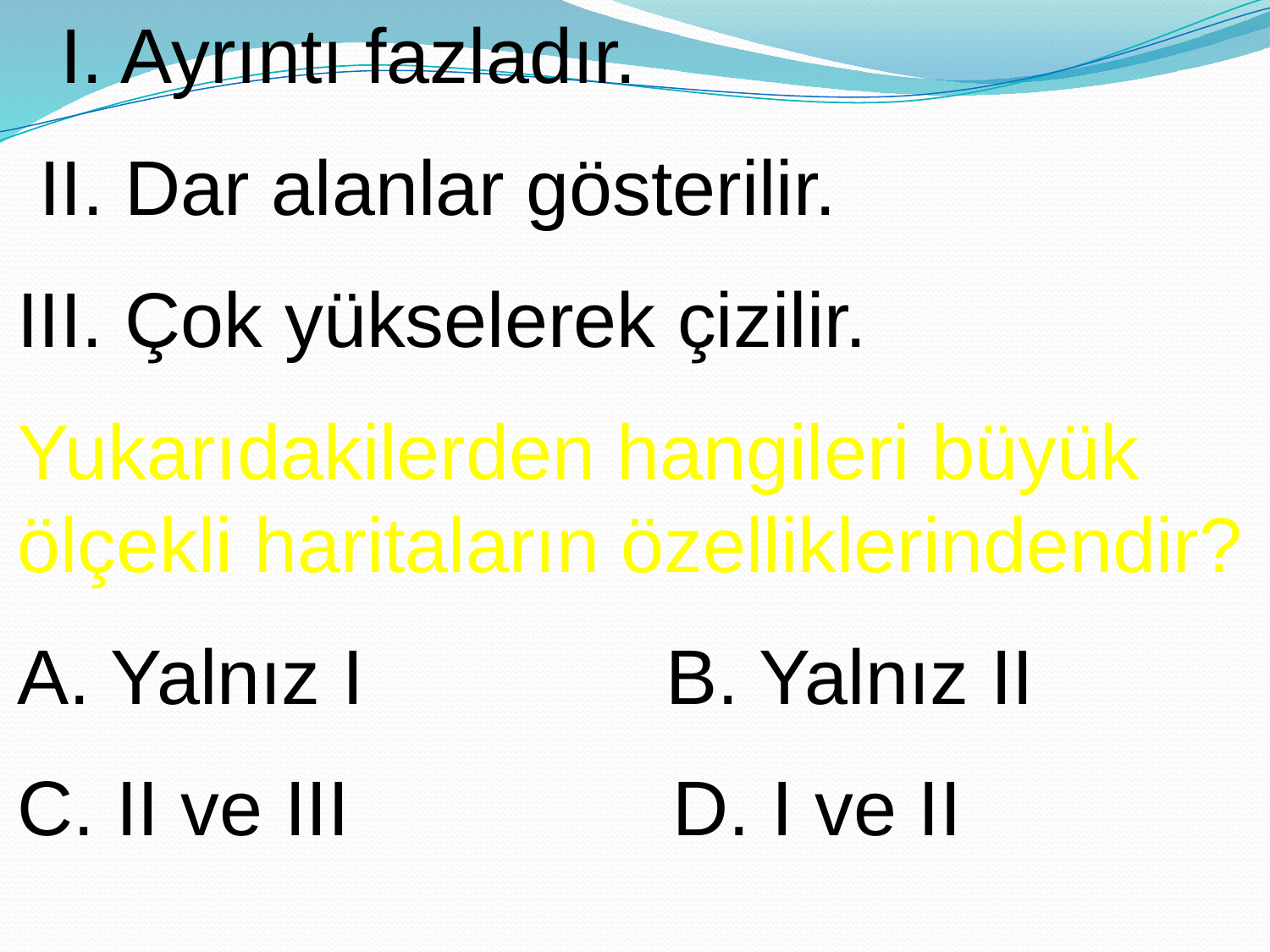

I. Ayrıntı fazladır.
 II. Dar alanlar gösterilir.
III. Çok yükselerek çizilir.
Yukarıdakilerden hangileri büyük ölçekli haritaların özelliklerindendir?
A. Yalnız I              B. Yalnız II
C. II ve III               D. I ve II